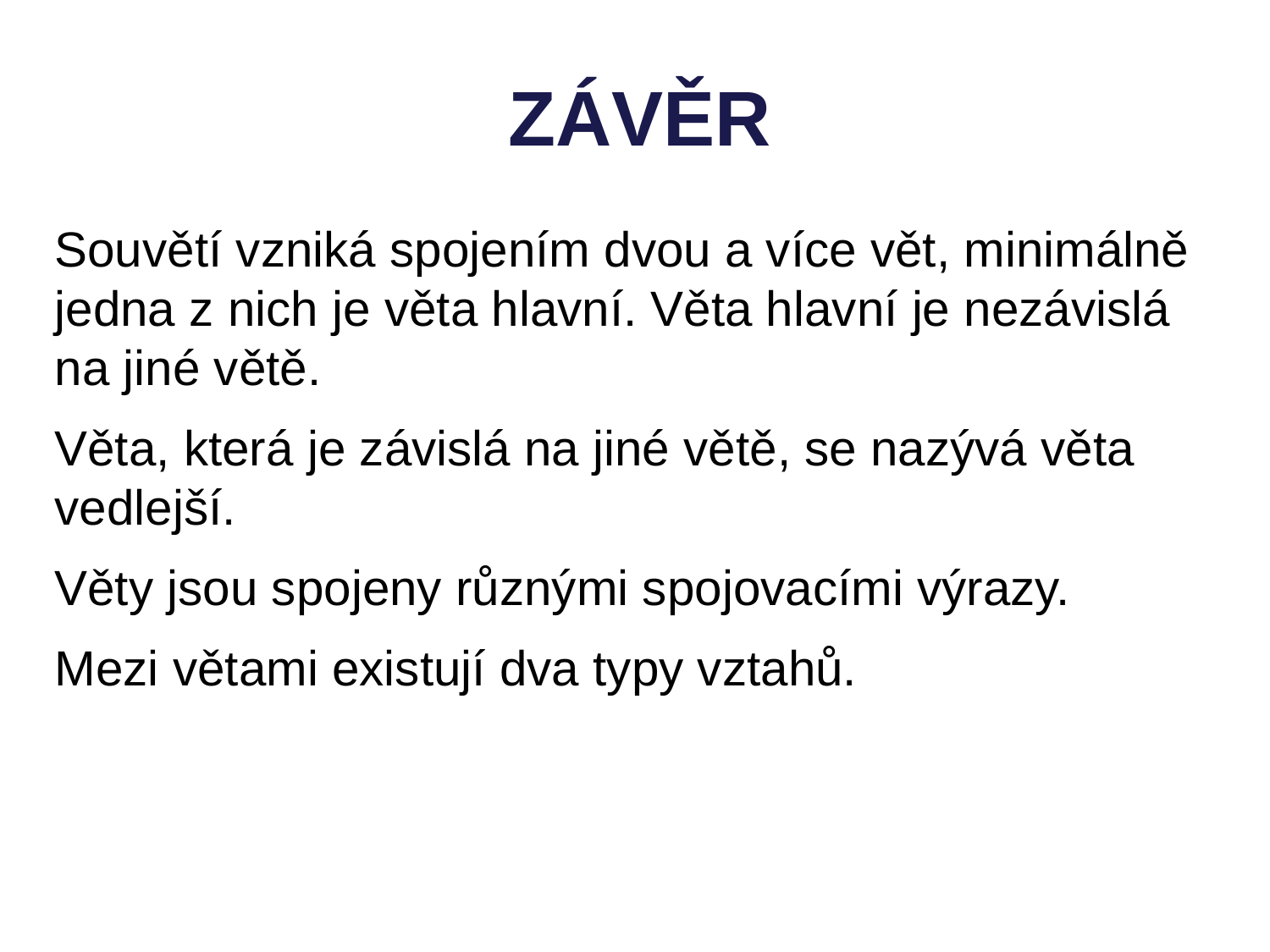

ZÁVĚR
Souvětí vzniká spojením dvou a více vět, minimálně jedna z nich je věta hlavní. Věta hlavní je nezávislá na jiné větě.
Věta, která je závislá na jiné větě, se nazývá věta vedlejší.
Věty jsou spojeny různými spojovacími výrazy.
Mezi větami existují dva typy vztahů.